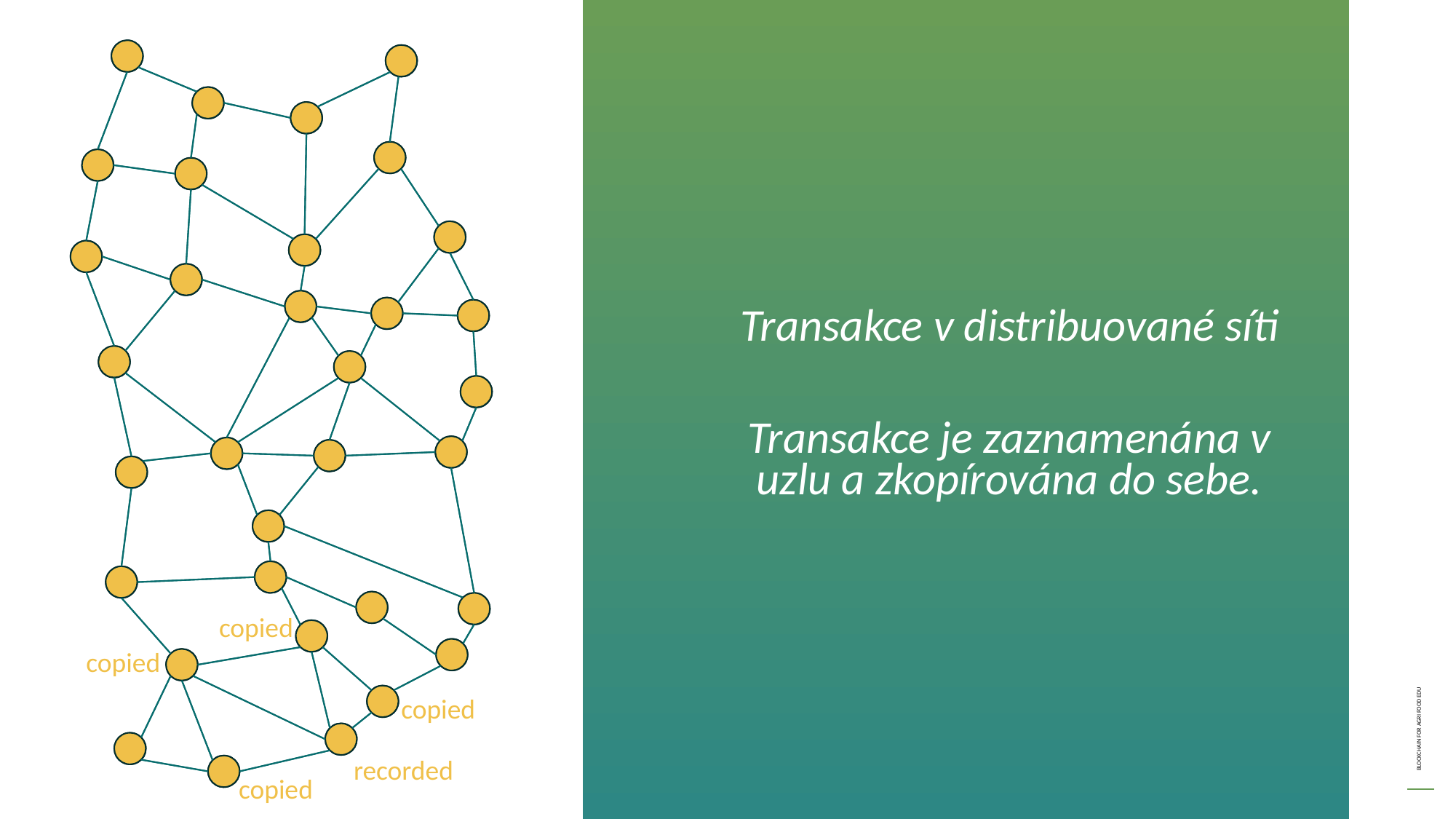

Transakce v distribuované síti

Transakce je zaznamenána v uzlu a zkopírována do sebe.

copied

copied

copied

recorded

copied